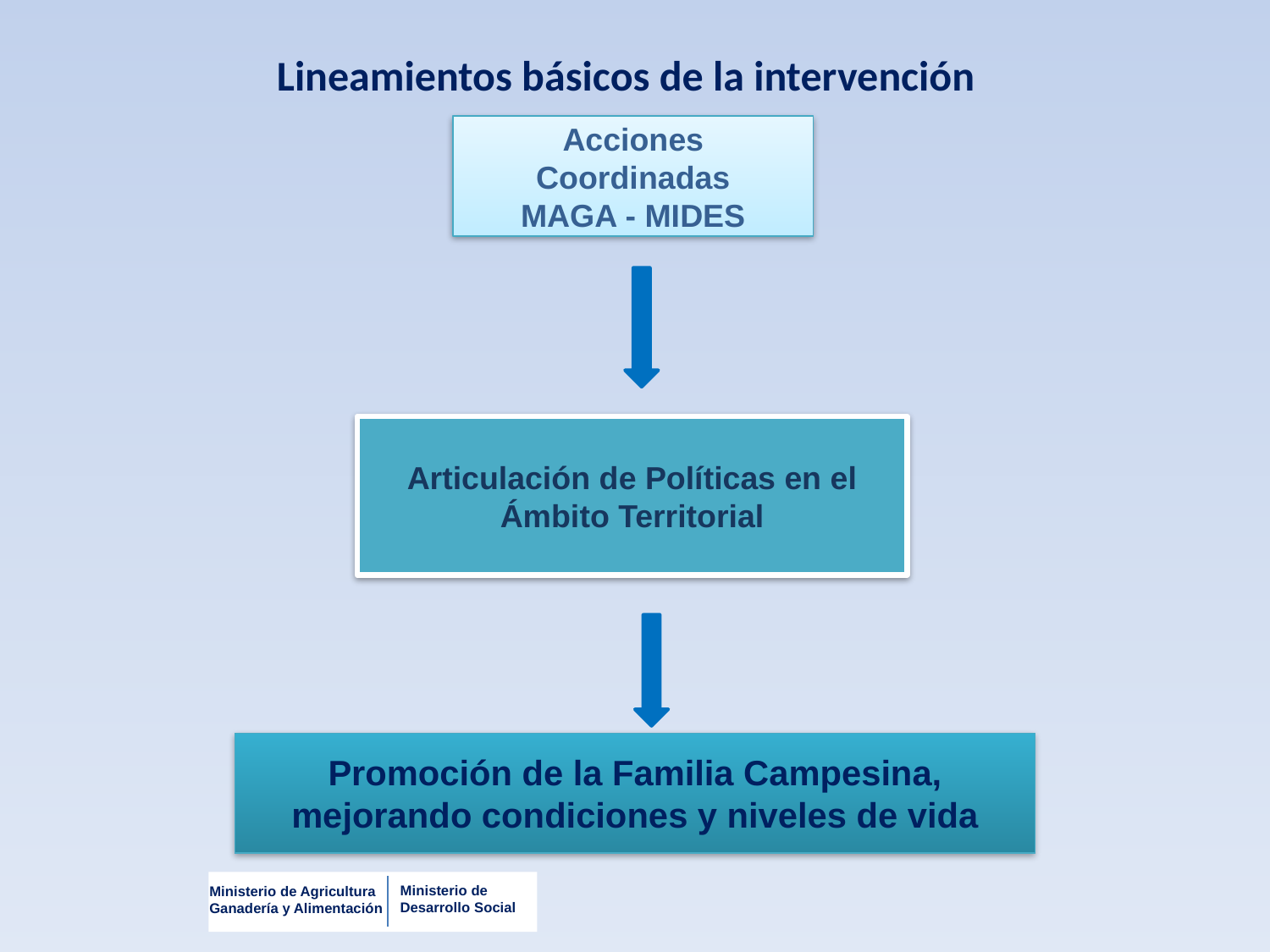

Lineamientos básicos de la intervención
Acciones Coordinadas
MAGA - MIDES

Articulación de Políticas en el Ámbito Territorial

Promoción de la Familia Campesina, mejorando condiciones y niveles de vida
Ministerio de
Desarrollo Social
Ministerio de Agricultura Ganadería y Alimentación